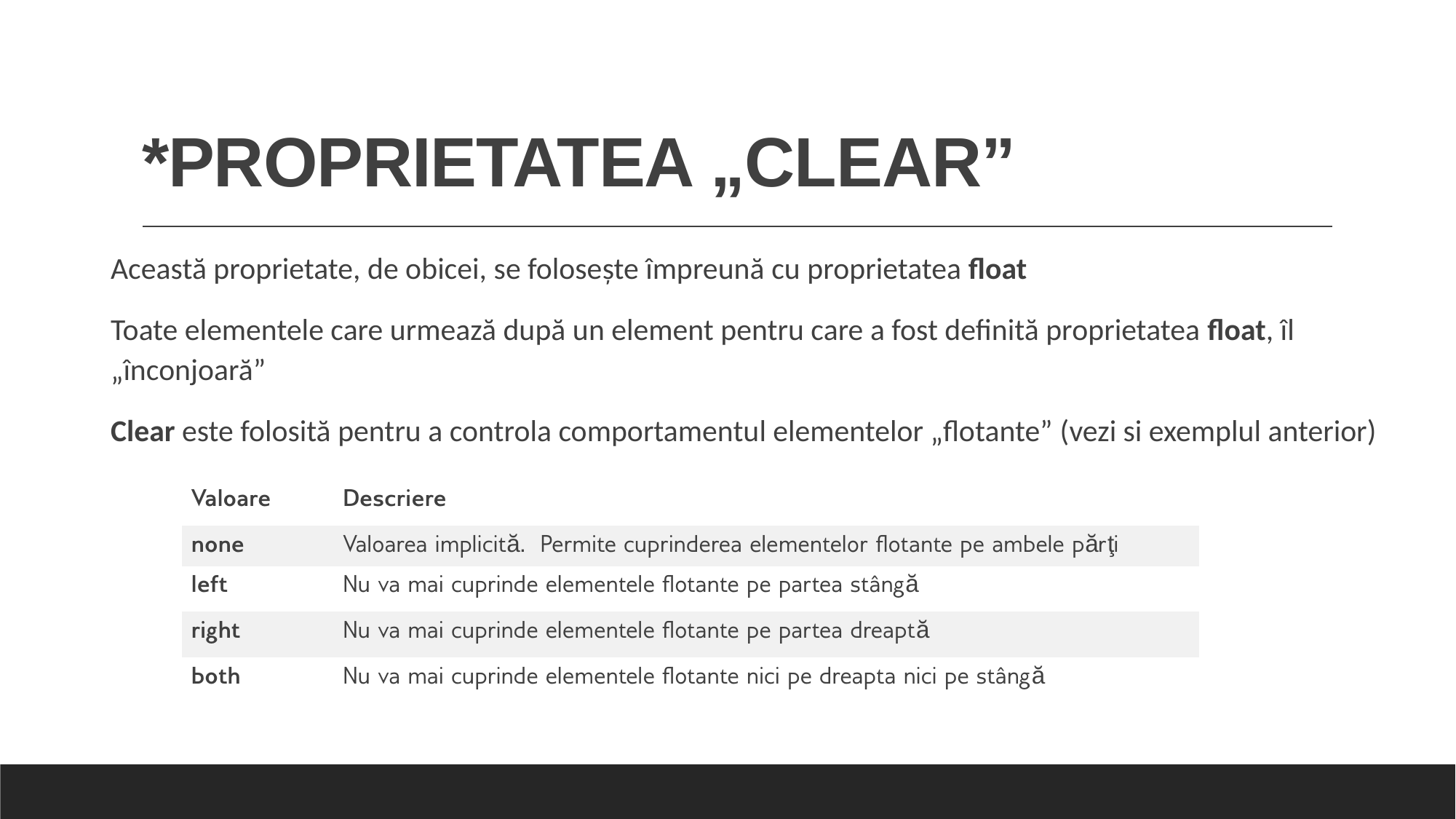

# *PROPRIETATEA „CLEAR”
Această proprietate, de obicei, se foloseşte împreună cu proprietatea float
Toate elementele care urmează după un element pentru care a fost definită proprietatea float, îl „înconjoară”
Clear este folosită pentru a controla comportamentul elementelor „flotante” (vezi si exemplul anterior)

| Valoare | Descriere |
| --- | --- |
| none | Valoarea implicită. Permite cuprinderea elementelor flotante pe ambele părţi |
| left | Nu va mai cuprinde elementele flotante pe partea stângă |
| right | Nu va mai cuprinde elementele flotante pe partea dreaptă |
| both | Nu va mai cuprinde elementele flotante nici pe dreapta nici pe stângă |